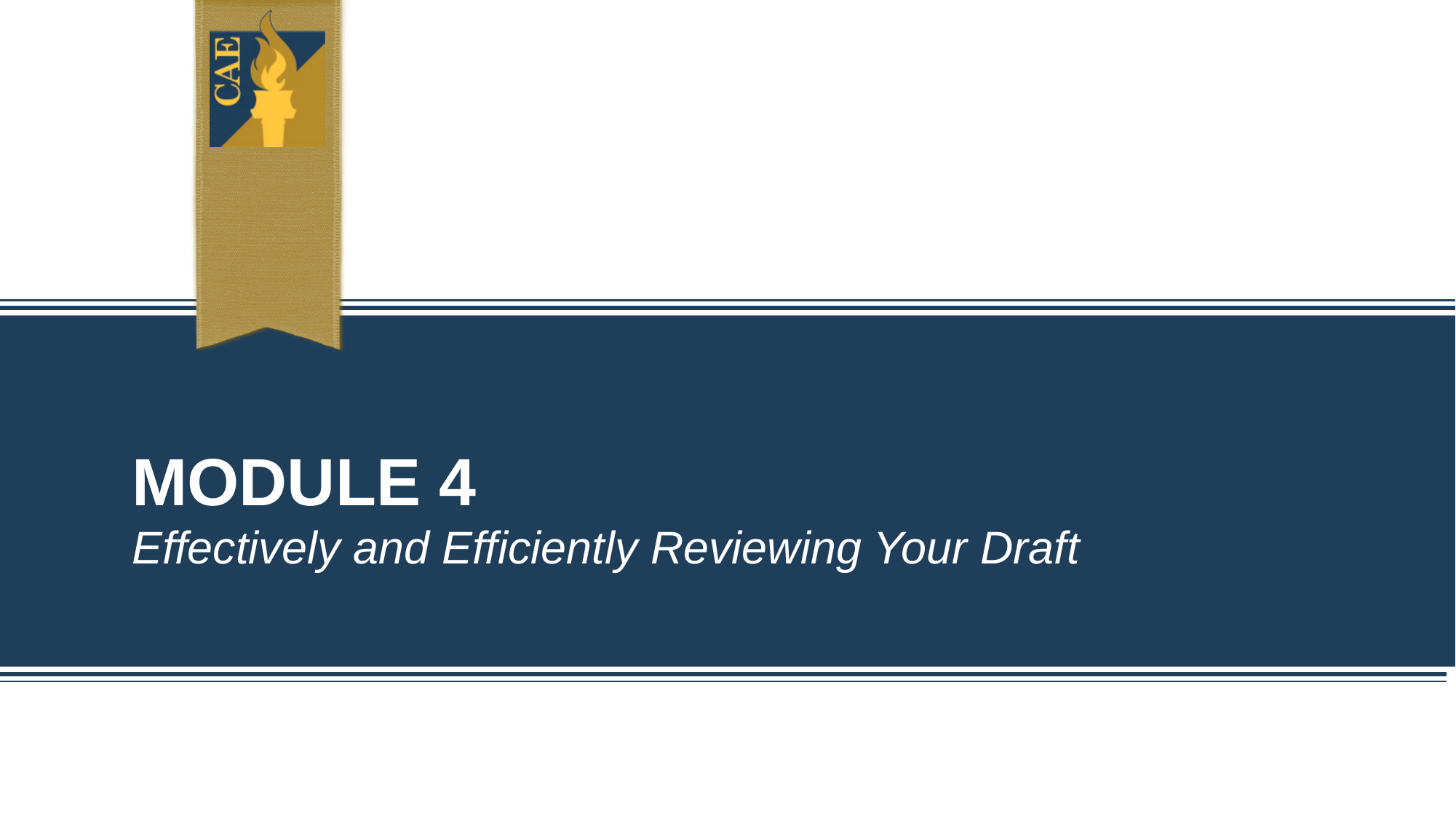

# Module 4
Effectively and Efficiently Reviewing Your Draft